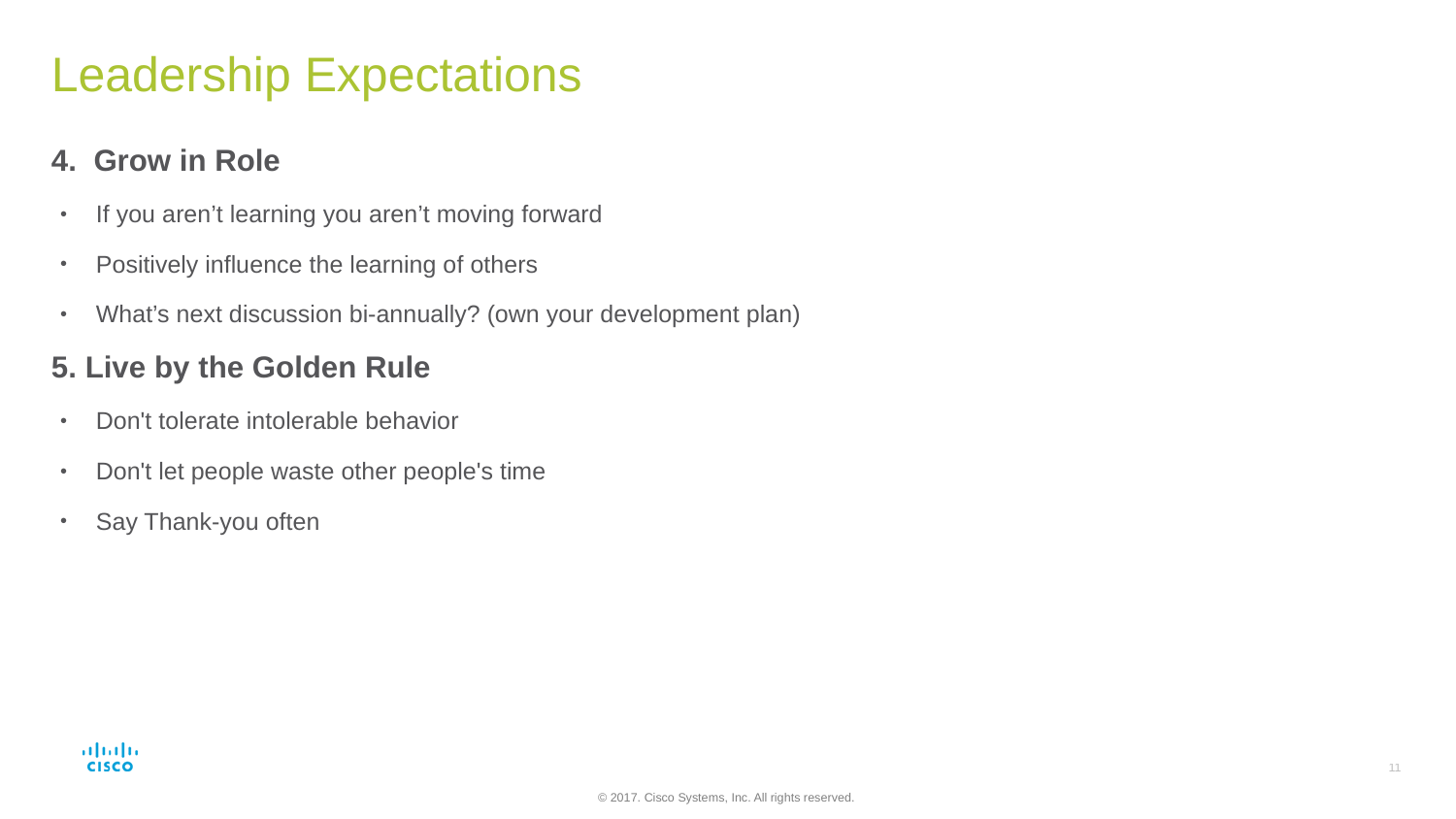

# Leadership Expectations
4.  Grow in Role
If you aren’t learning you aren’t moving forward
Positively influence the learning of others
What’s next discussion bi-annually? (own your development plan)
5. Live by the Golden Rule
Don't tolerate intolerable behavior
Don't let people waste other people's time
Say Thank-you often